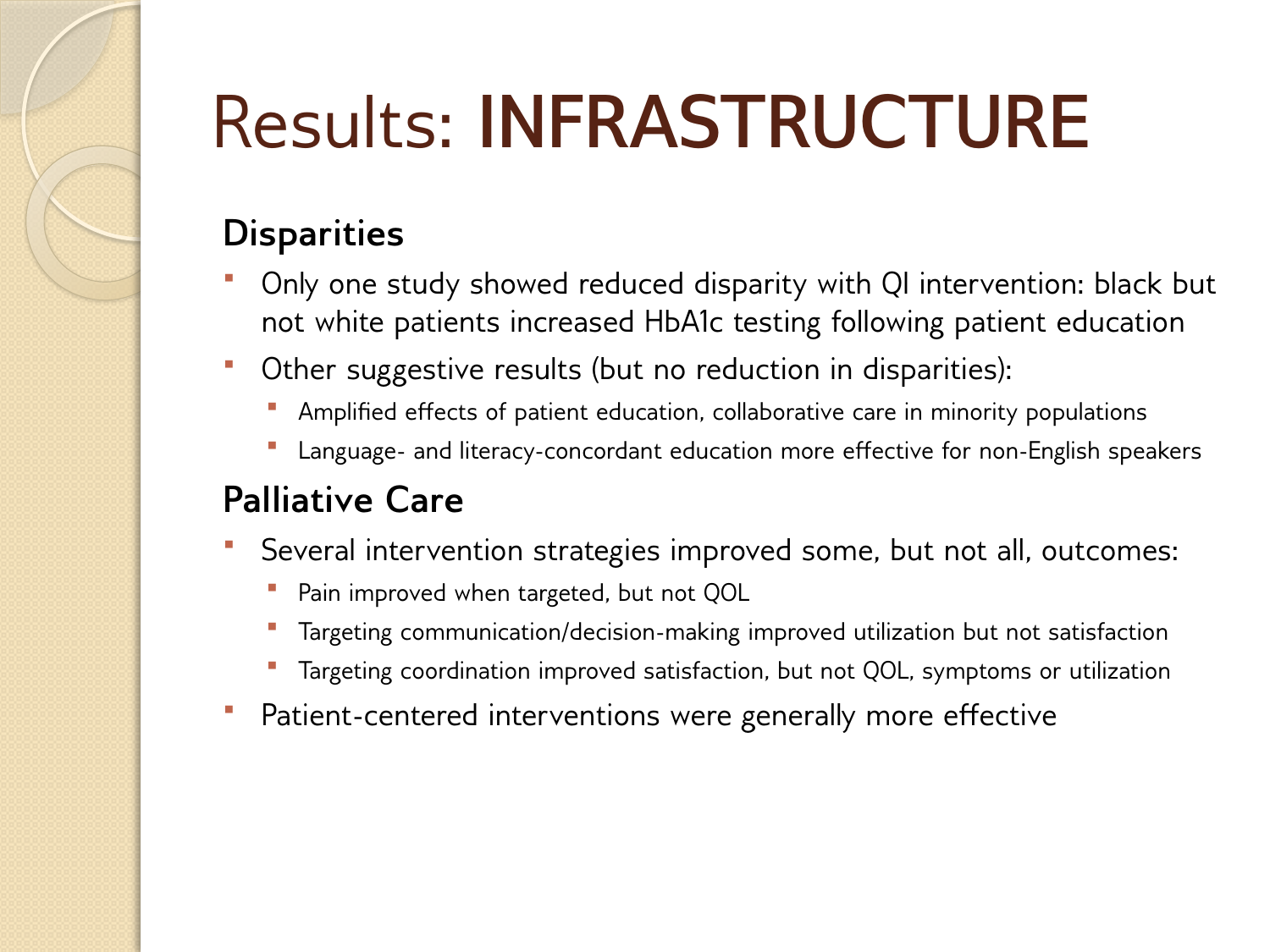

# Results: Infrastructure
Disparities
Only one study showed reduced disparity with QI intervention: black but not white patients increased HbA1c testing following patient education
Other suggestive results (but no reduction in disparities):
Amplified effects of patient education, collaborative care in minority populations
Language- and literacy-concordant education more effective for non-English speakers
Palliative Care
Several intervention strategies improved some, but not all, outcomes:
Pain improved when targeted, but not QOL
Targeting communication/decision-making improved utilization but not satisfaction
Targeting coordination improved satisfaction, but not QOL, symptoms or utilization
Patient-centered interventions were generally more effective